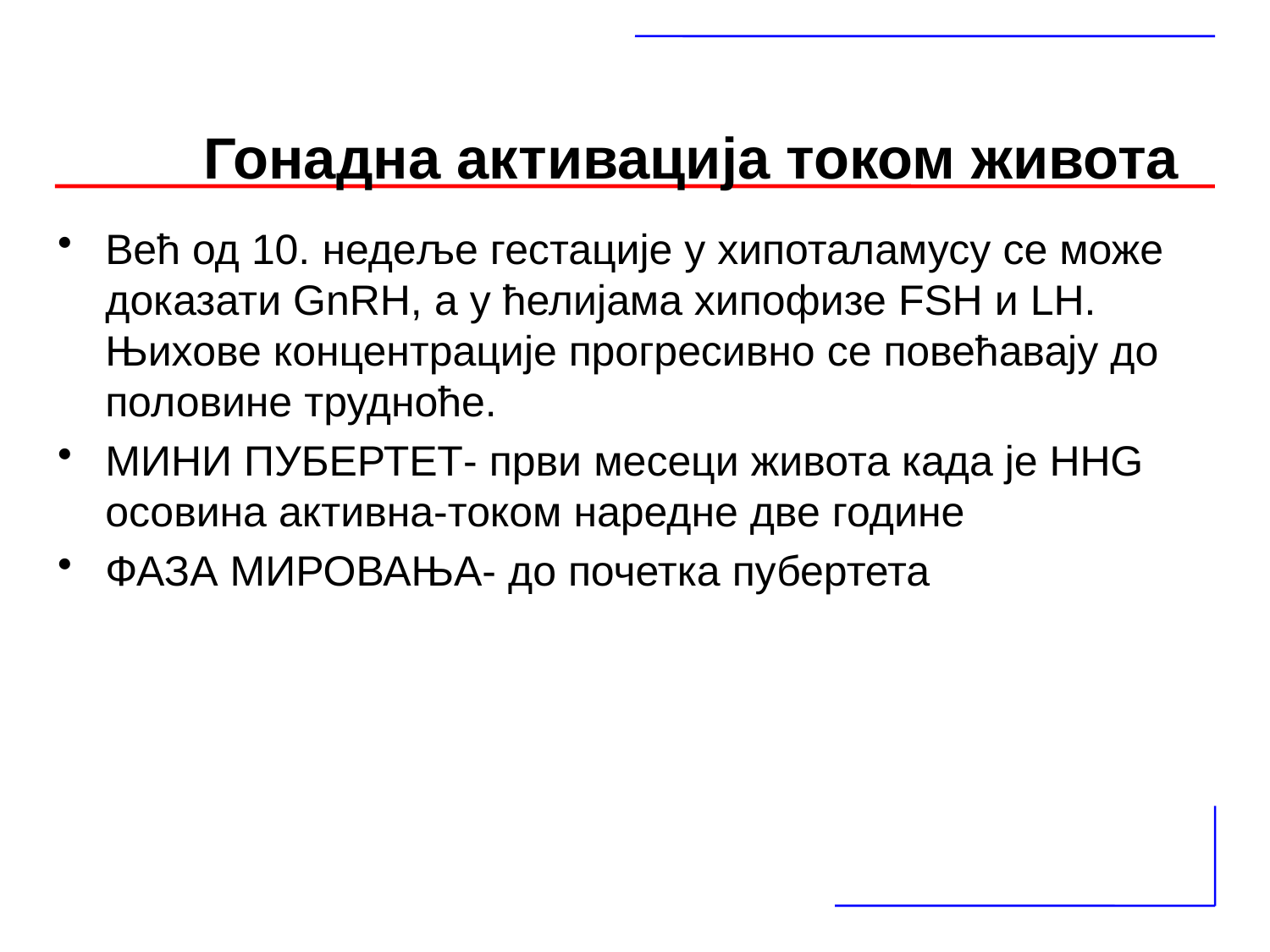

# Гонадна активација током живота
Већ од 10. недеље гестације у хипоталамусу се може доказати GnRH, а у ћелијама хипофизе FSH и LH. Њихове концентрације прогресивно се повећавају до половине трудноће.
МИНИ ПУБЕРТЕТ- први месеци живота када је HHG осовина активна-током наредне две године
ФАЗА МИРОВАЊА- до почетка пубертета